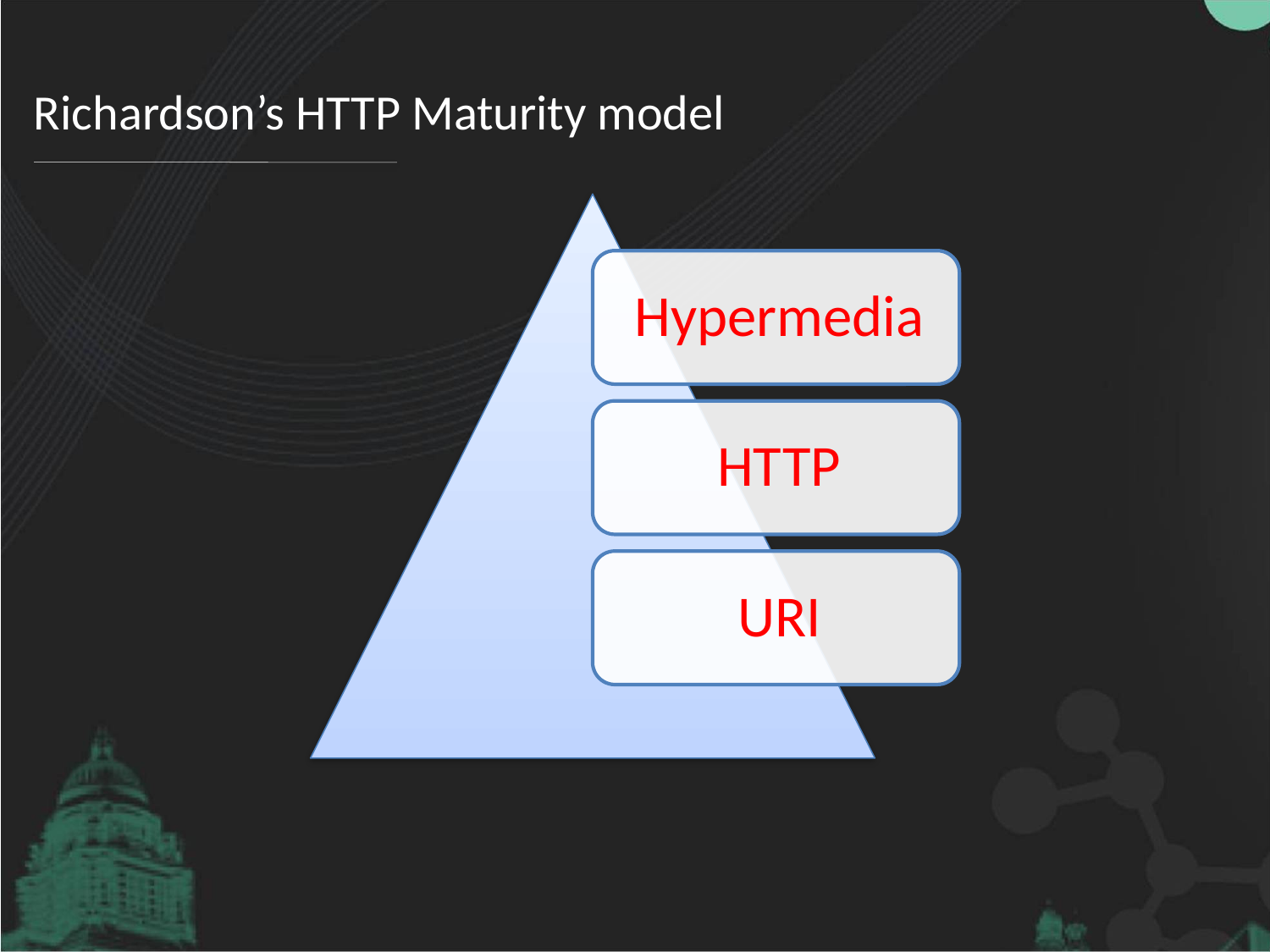

# Richardson’s HTTP Maturity model
Hypermedia
HTTP
URI